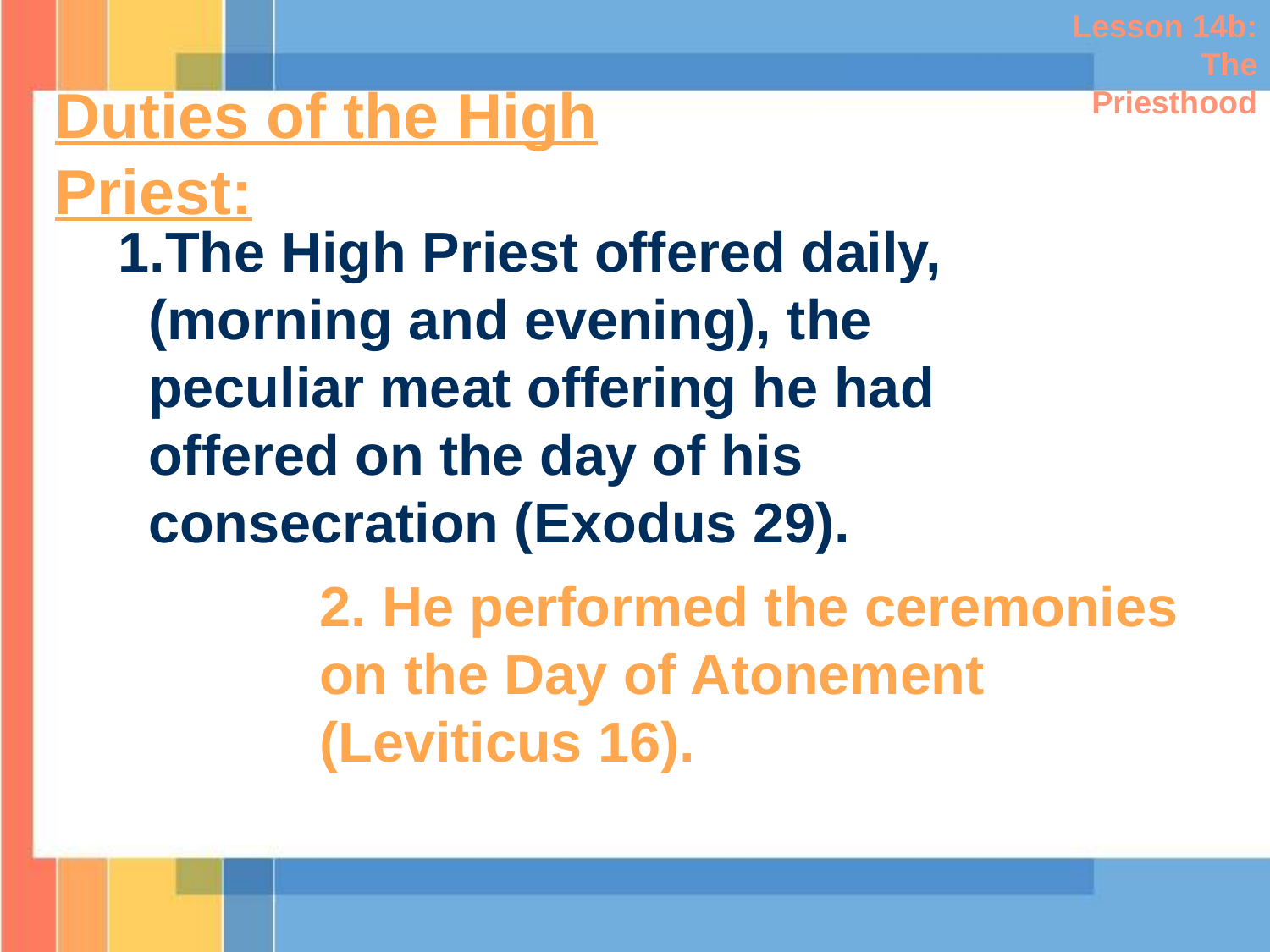

Lesson 14b: The Priesthood
Duties of the High Priest:

The High Priest offered daily, (morning and evening), the peculiar meat offering he had offered on the day of his consecration (Exodus 29).

2. He performed the ceremonies on the Day of Atonement (Leviticus 16).